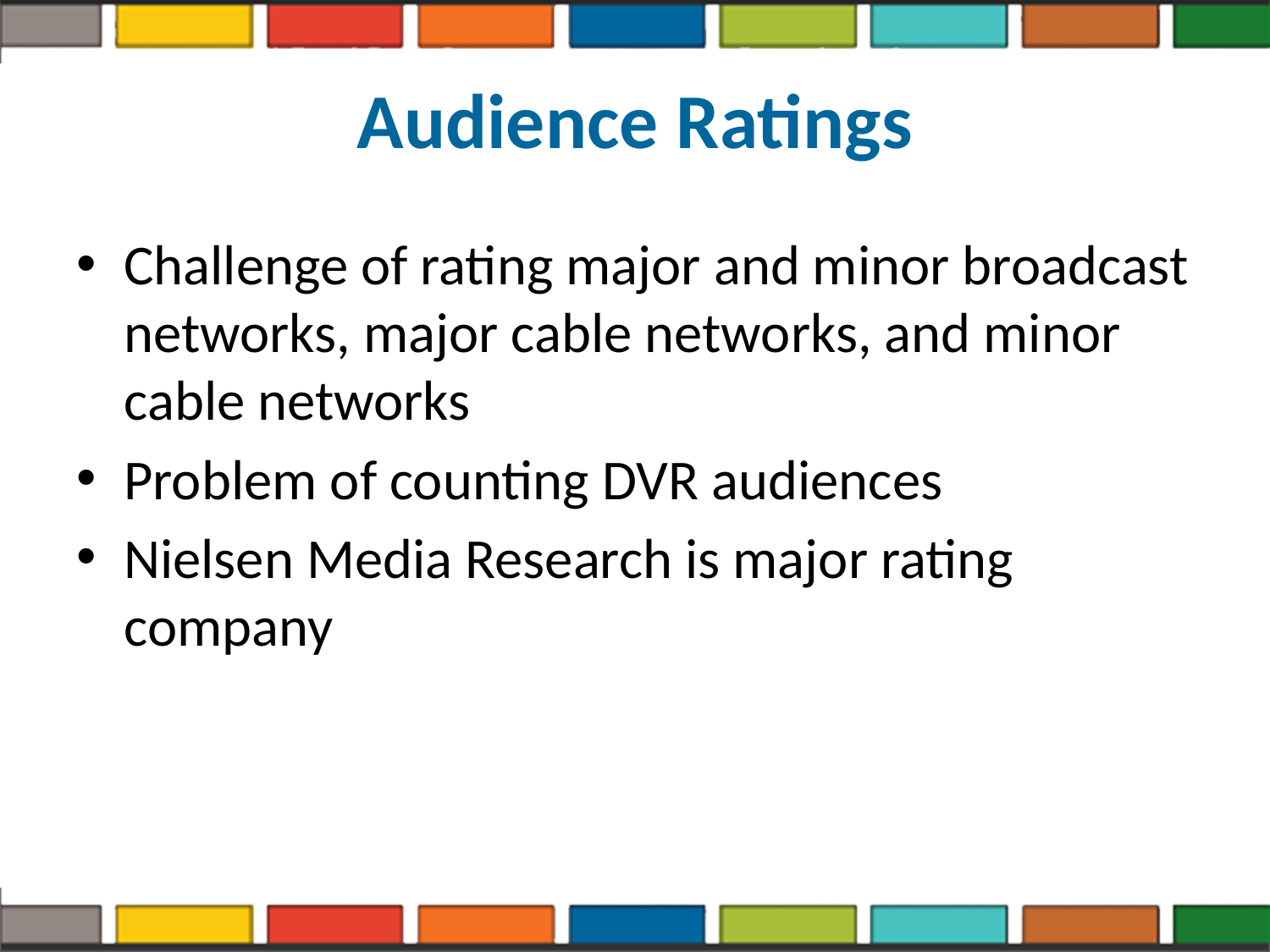

# Audience Ratings
Challenge of rating major and minor broadcast networks, major cable networks, and minor cable networks
Problem of counting DVR audiences
Nielsen Media Research is major rating company